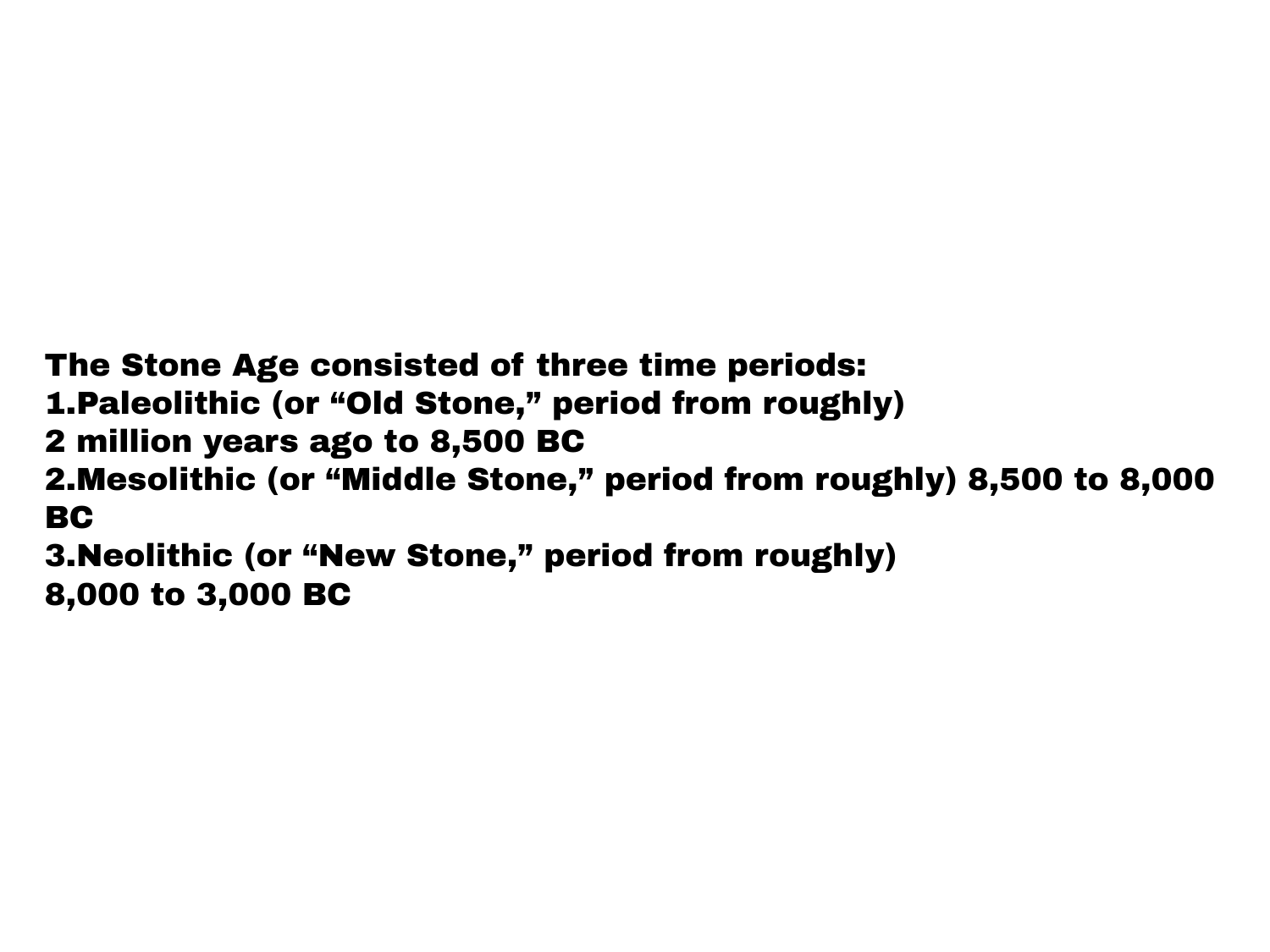

# The Stone Age consisted of three time periods: 1.Paleolithic (or “Old Stone,” period from roughly) 2 million years ago to 8,500 BC 2.Mesolithic (or “Middle Stone,” period from roughly) 8,500 to 8,000 BC 3.Neolithic (or “New Stone,” period from roughly) 8,000 to 3,000 BC